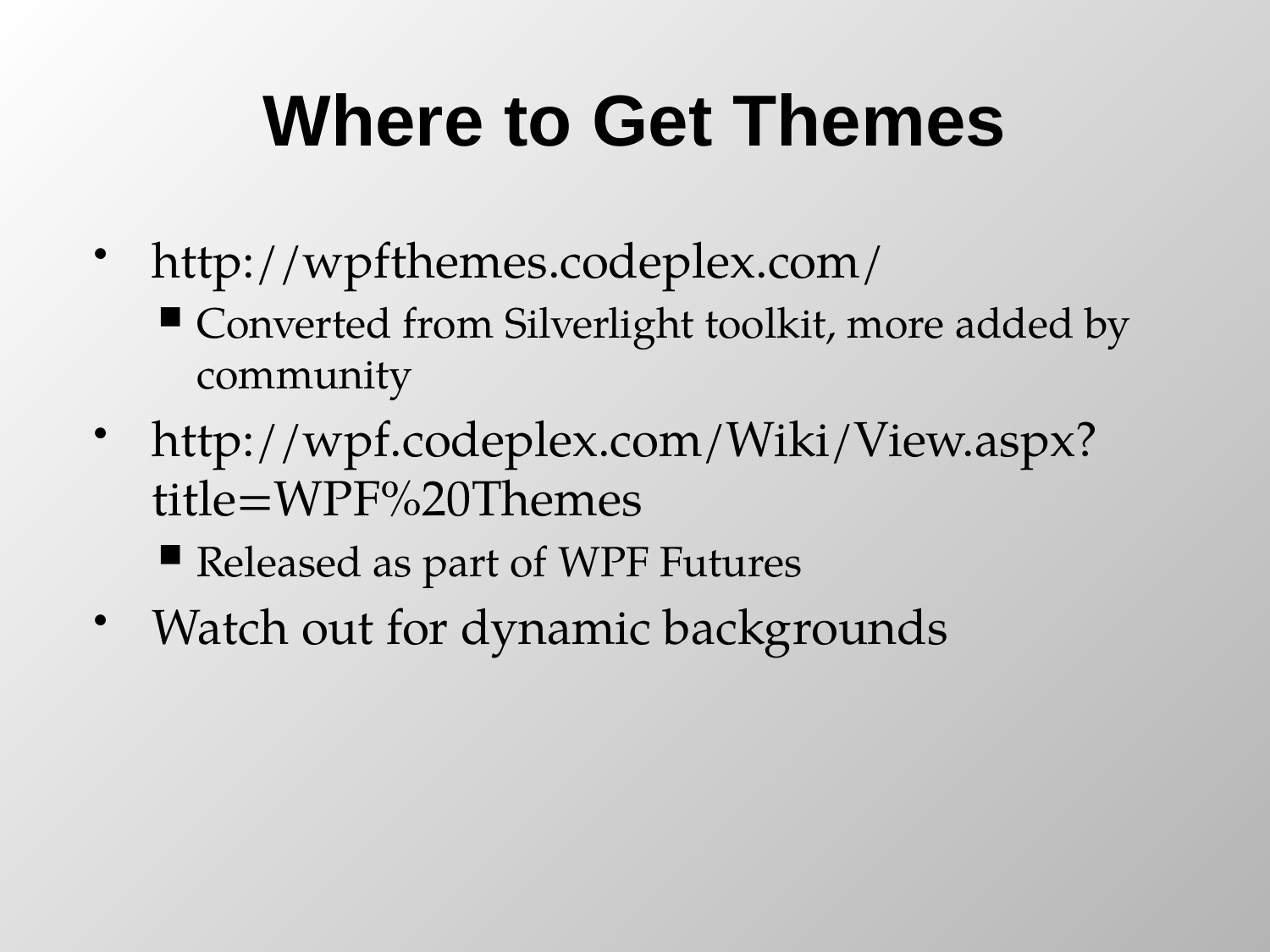

# Where to Get Themes
http://wpfthemes.codeplex.com/
Converted from Silverlight toolkit, more added by community
http://wpf.codeplex.com/Wiki/View.aspx?title=WPF%20Themes
Released as part of WPF Futures
Watch out for dynamic backgrounds